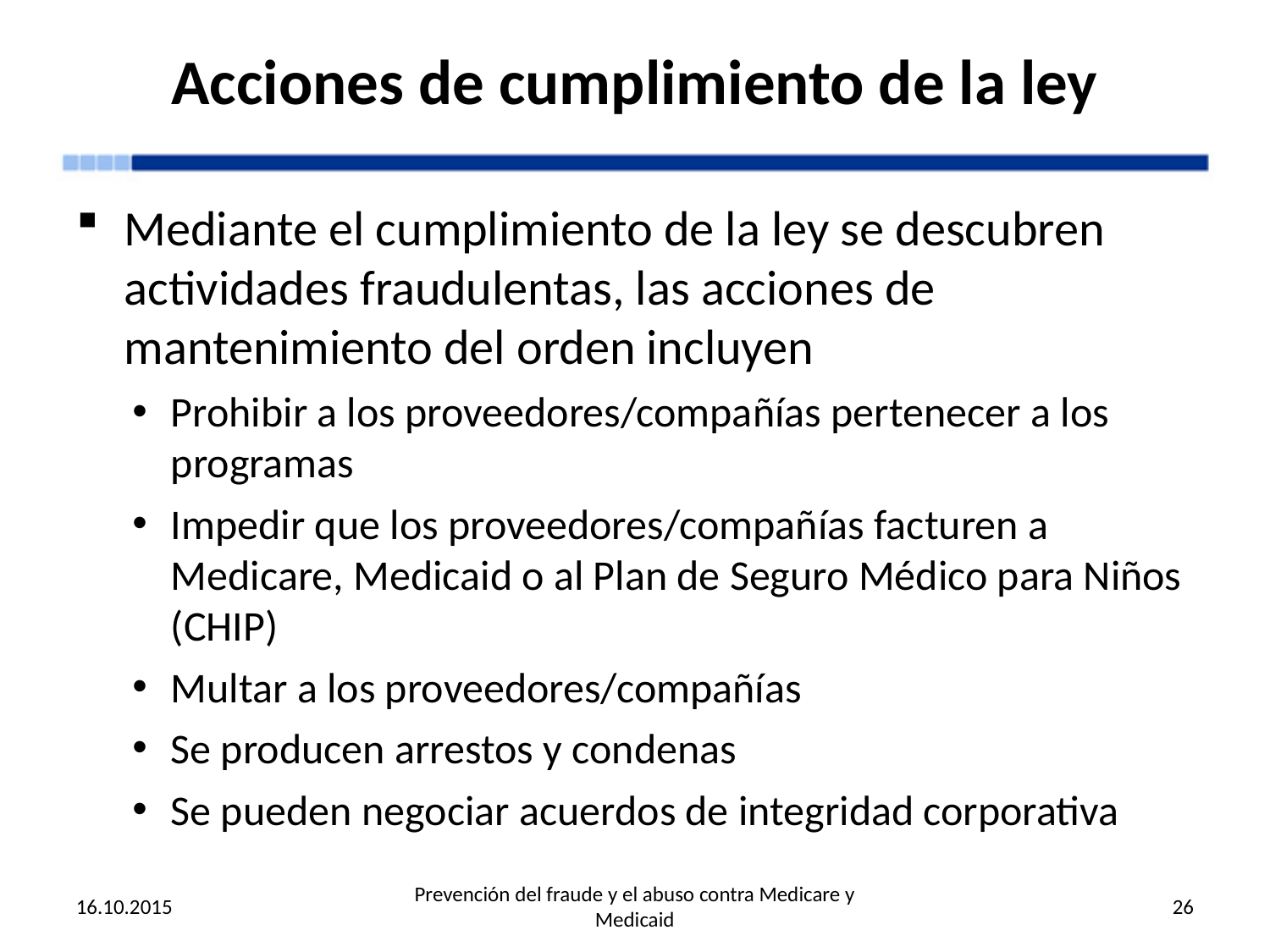

# Acciones de cumplimiento de la ley
Mediante el cumplimiento de la ley se descubren actividades fraudulentas, las acciones de mantenimiento del orden incluyen
Prohibir a los proveedores/compañías pertenecer a los programas
Impedir que los proveedores/compañías facturen a Medicare, Medicaid o al Plan de Seguro Médico para Niños (CHIP)
Multar a los proveedores/compañías
Se producen arrestos y condenas
Se pueden negociar acuerdos de integridad corporativa
16.10.2015
Prevención del fraude y el abuso contra Medicare y Medicaid
26